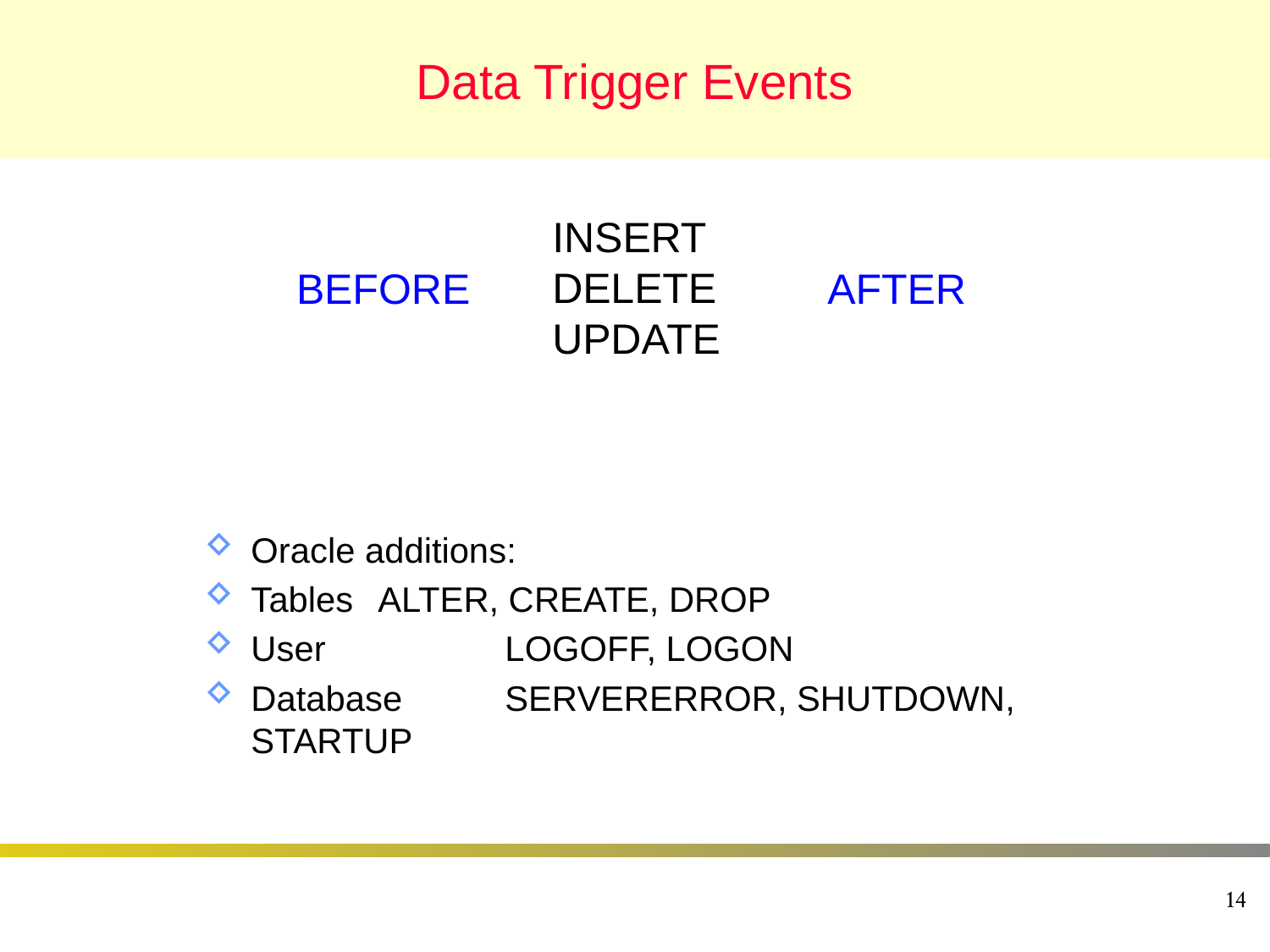

# Data Trigger Events
INSERT
DELETE
UPDATE
BEFORE
AFTER

Oracle additions:
Tables	ALTER, CREATE, DROP
User		LOGOFF, LOGON
Database	SERVERERROR, SHUTDOWN, STARTUP
14